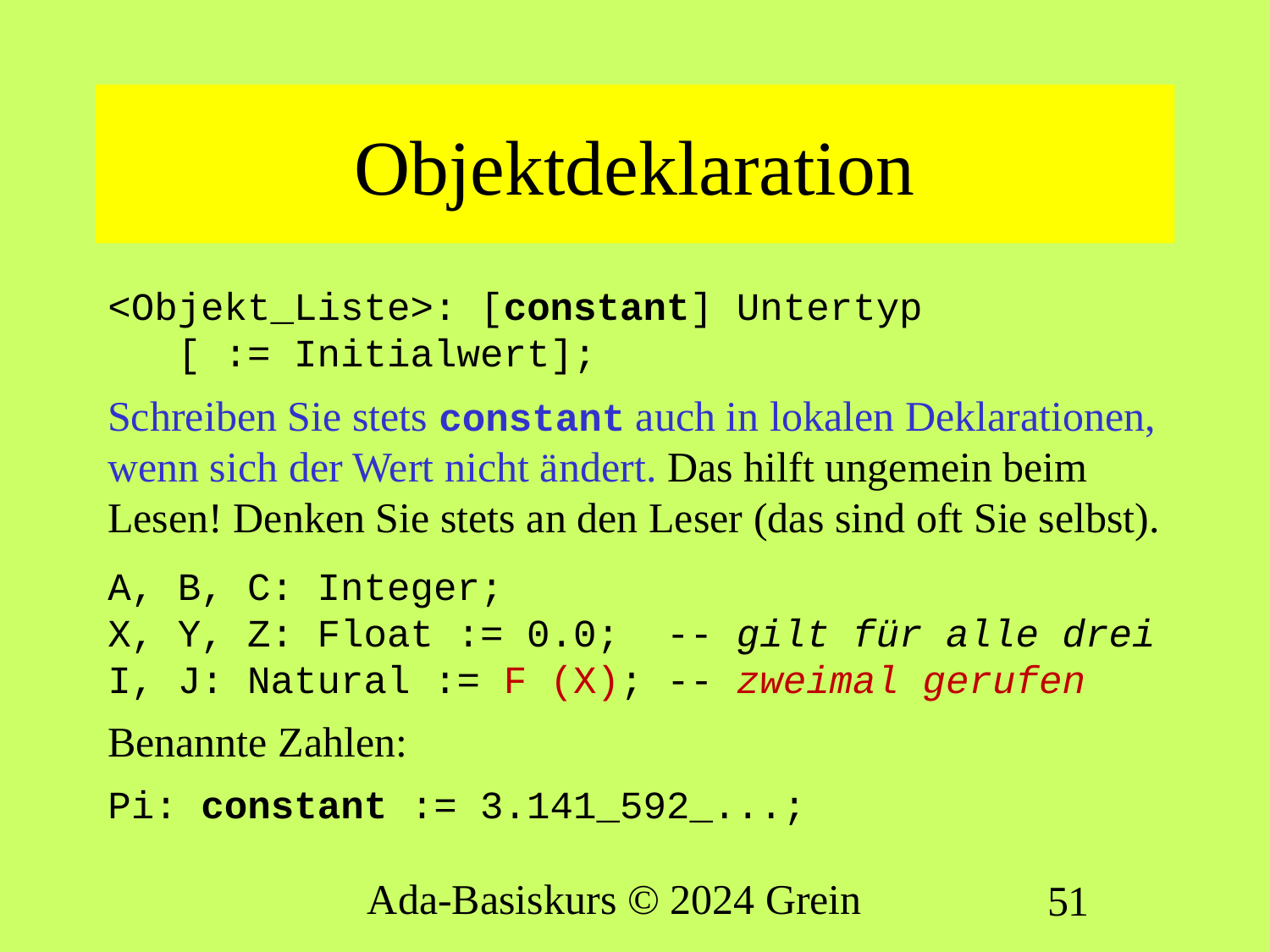

# Objektdeklaration
<Objekt_Liste>: [constant] Untertyp
   [ := Initialwert];
Schreiben Sie stets constant auch in lokalen Deklarationen, wenn sich der Wert nicht ändert. Das hilft ungemein beim Lesen! Denken Sie stets an den Leser (das sind oft Sie selbst).

A, B, C: Integer;
X, Y, Z: Float := 0.0;  -- gilt für alle drei
I, J: Natural := F (X); -- zweimal gerufen
Benannte Zahlen:
Pi: constant := 3.141_592_...;
Ada-Basiskurs © 2024 Grein
51